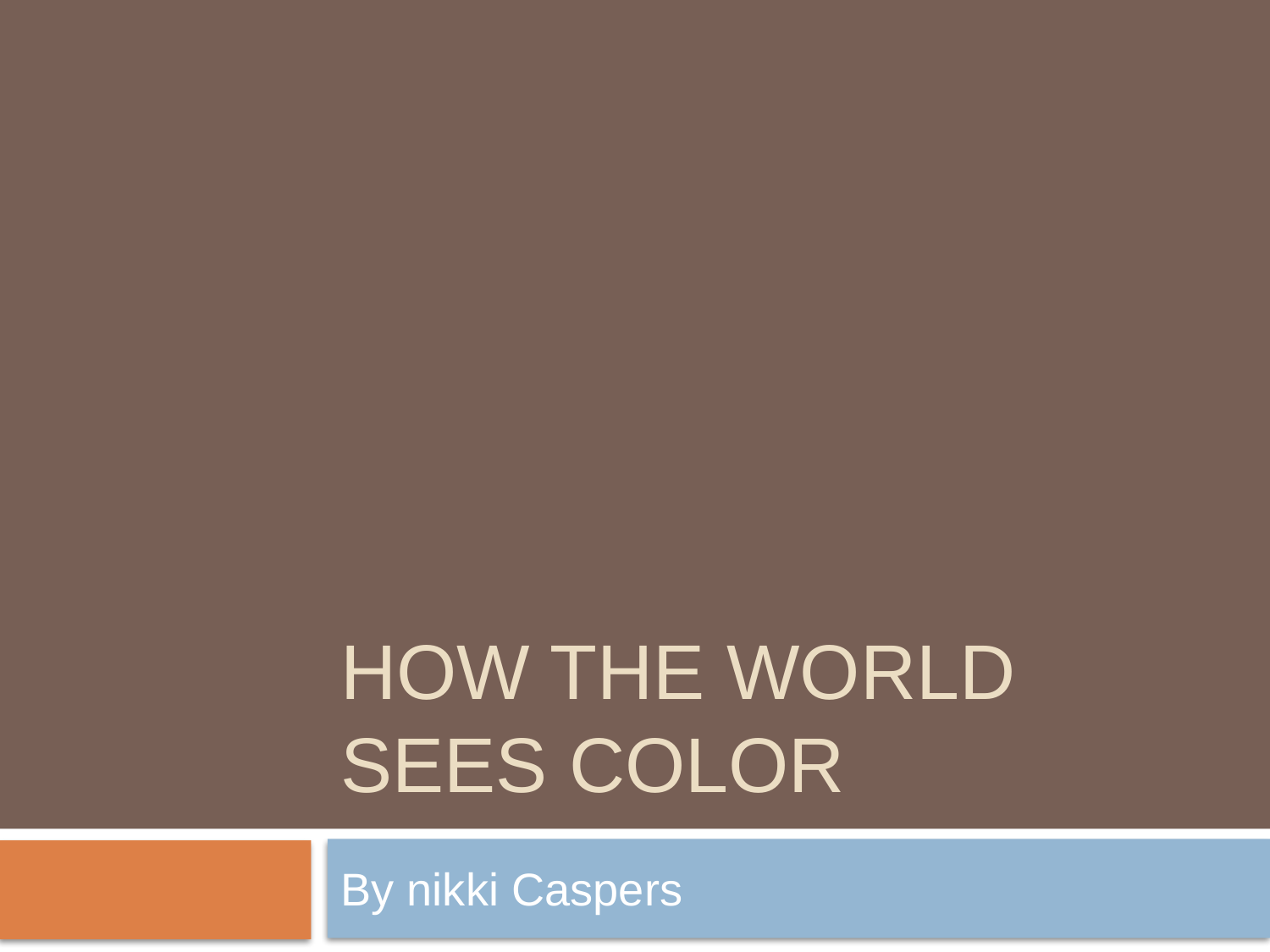

# How The WORLD sees color
By nikki Caspers